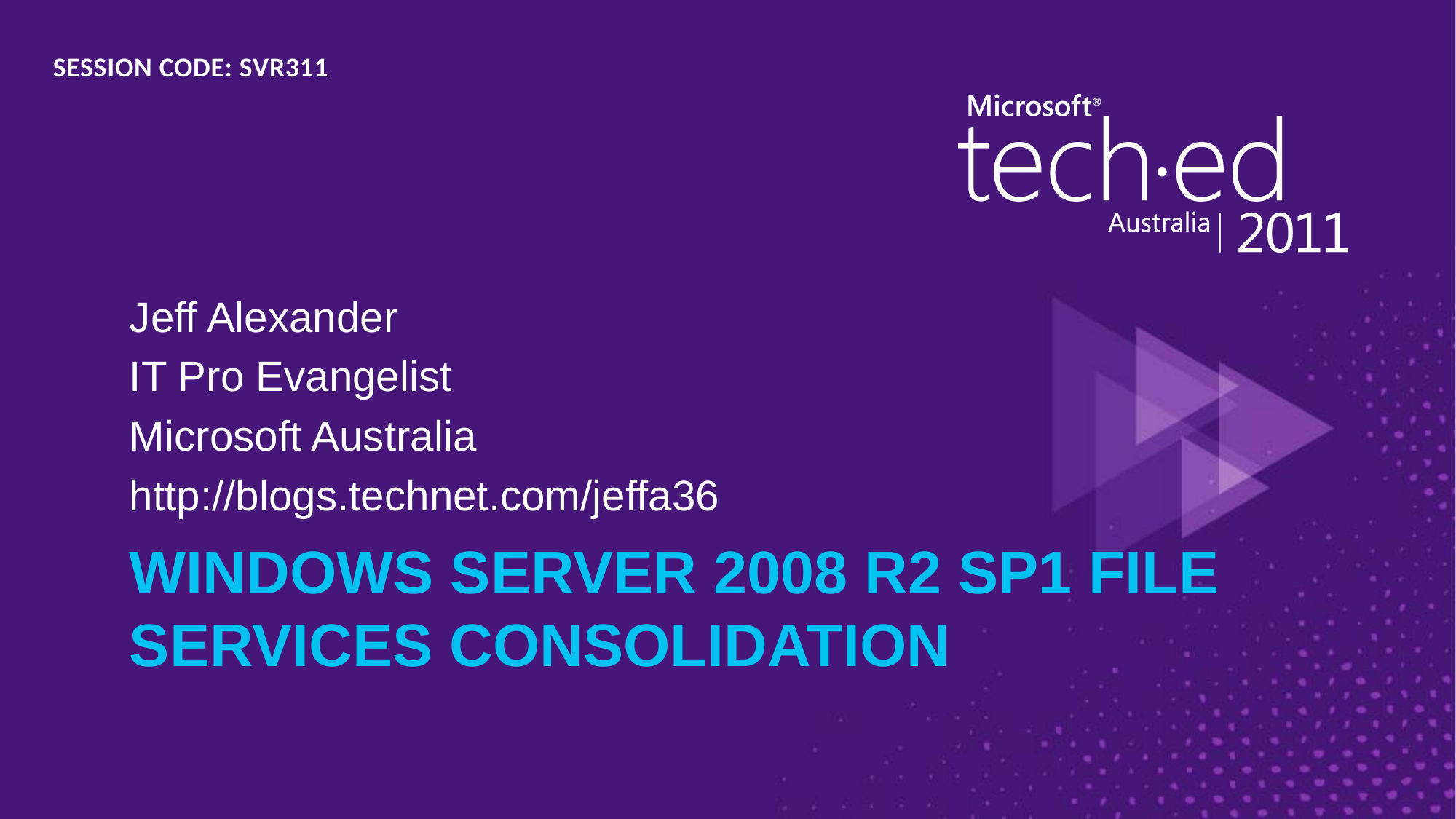

SESSION CODE: SVR311
Jeff Alexander
IT Pro Evangelist
Microsoft Australia
http://blogs.technet.com/jeffa36
# Windows server 2008 r2 sp1 File services Consolidation